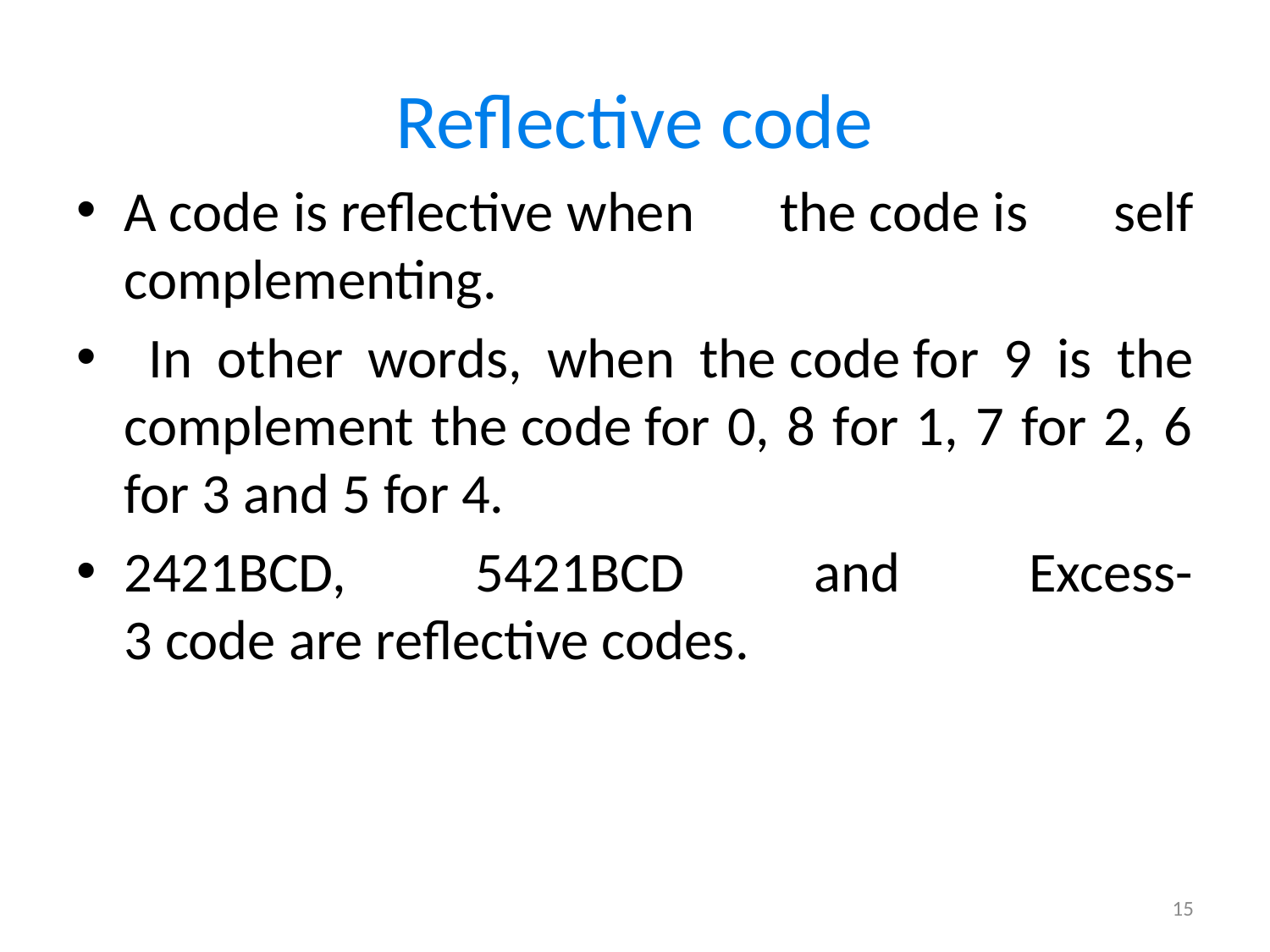

# Reflective code
A code is reflective when the code is self complementing.
 In other words, when the code for 9 is the complement the code for 0, 8 for 1, 7 for 2, 6 for 3 and 5 for 4.
2421BCD, 5421BCD and Excess-3 code are reflective codes.
15